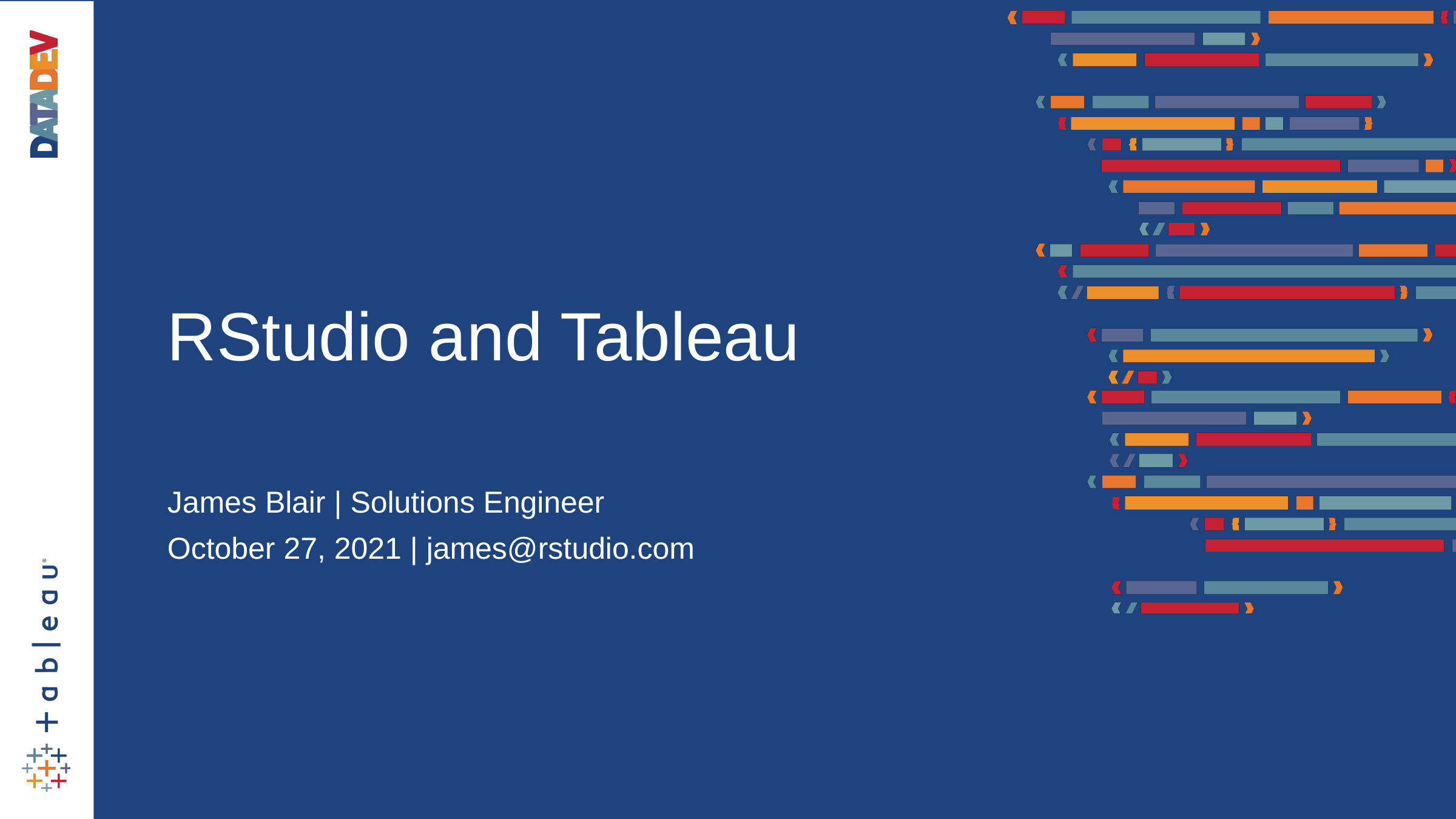

RStudio and Tableau
James Blair | Solutions Engineer
October 27, 2021 | james@rstudio.com